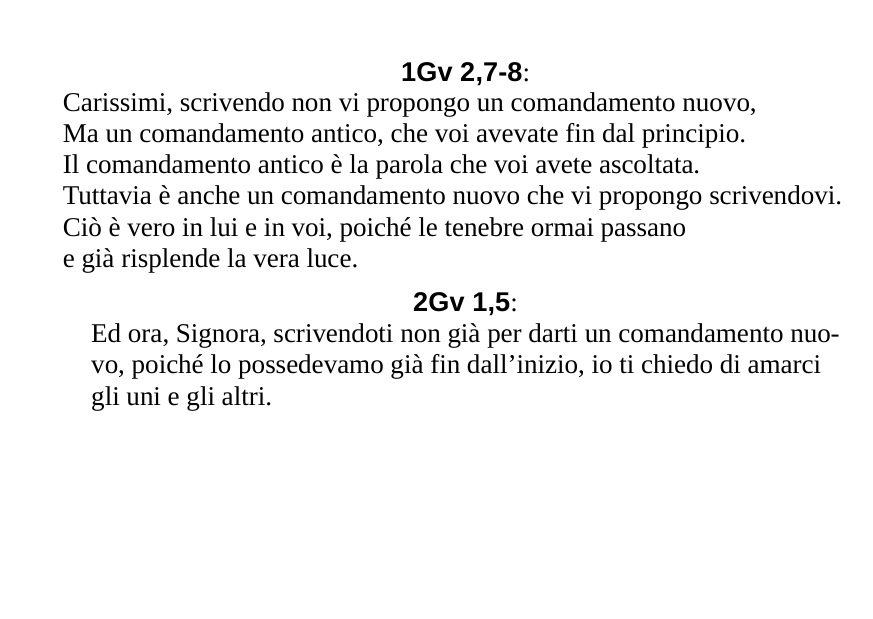

1Gv 2,7-8:

Carissimi, scrivendo non vi propongo un comandamento nuovo,
Ma un comandamento antico, che voi avevate fin dal principio.
Il comandamento antico è la parola che voi avete ascoltata.
Tuttavia è anche un comandamento nuovo che vi propongo scrivendovi.
Ciò è vero in lui e in voi, poiché le tenebre ormai passano
e già risplende la vera luce.

2Gv 1,5:

Ed ora, Signora, scrivendoti non già per darti un comandamento nuo-
vo, poiché lo possedevamo già fin dall’inizio, io ti chiedo di amarci
gli uni e gli altri.